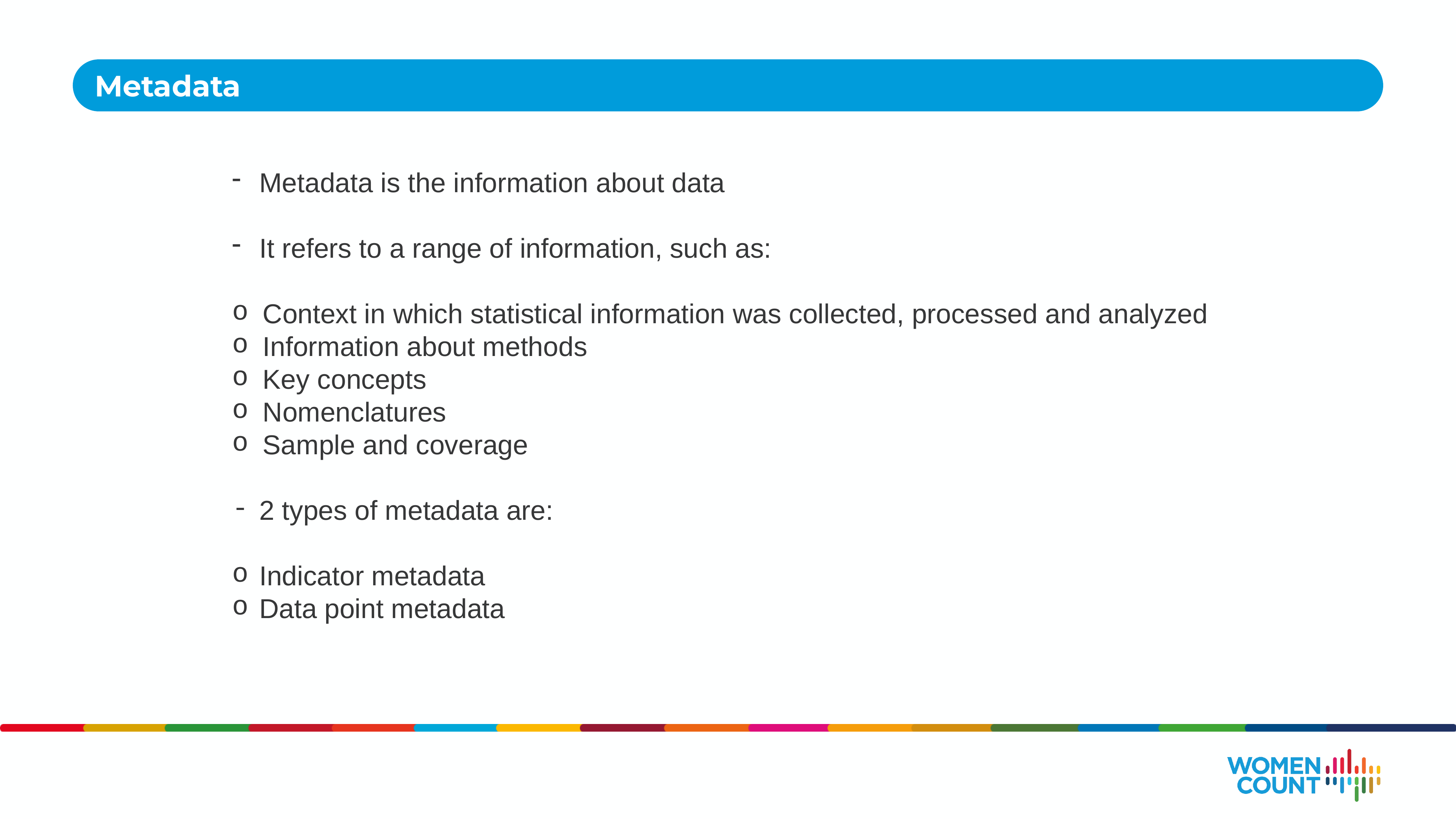

Metadata

Metadata is the information about data

It refers to a range of information, such as:

Context in which statistical information was collected, processed and analyzed
Information about methods
Key concepts
Nomenclatures
Sample and coverage

2 types of metadata are:

Indicator metadata
Data point metadata